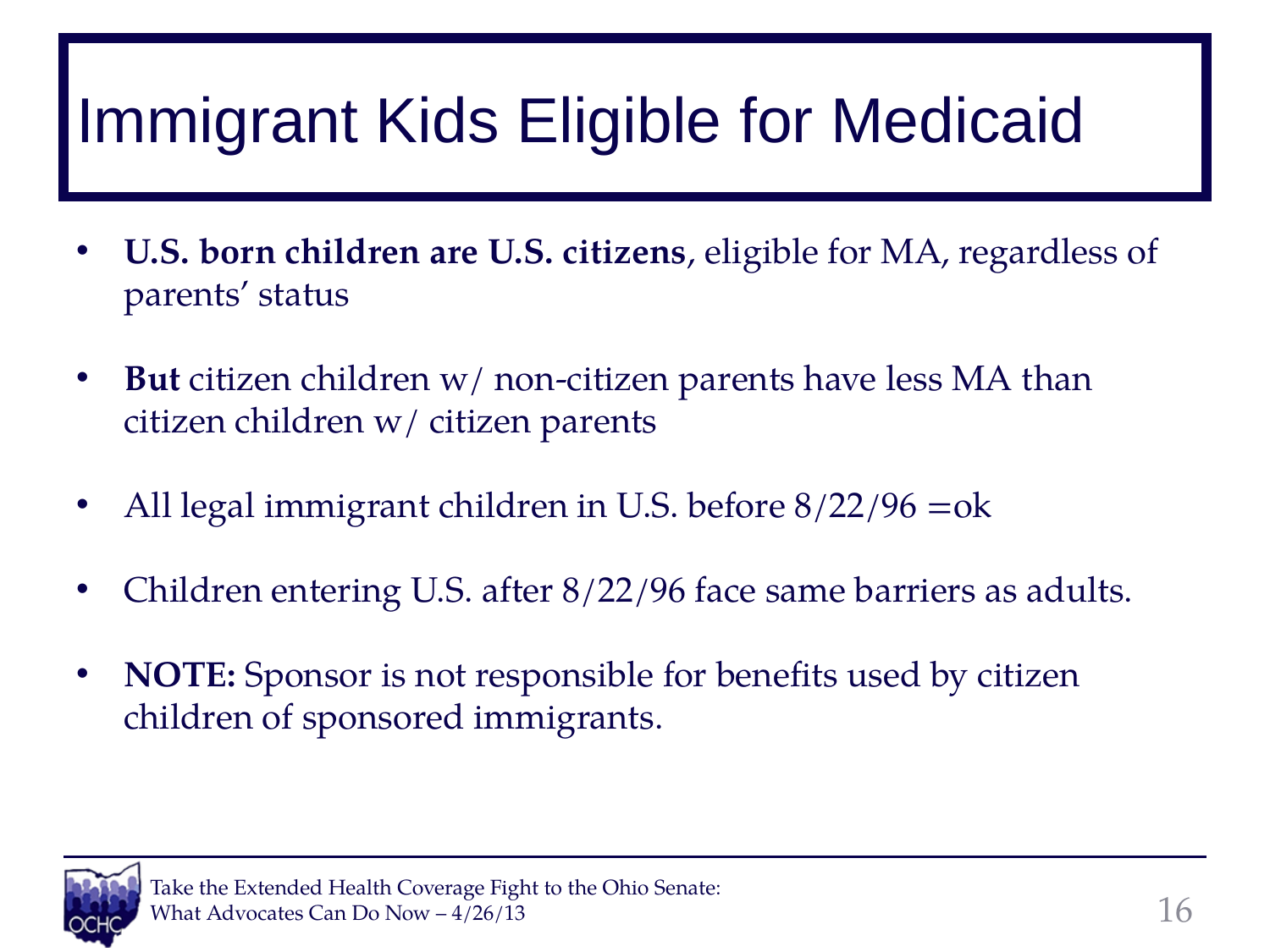

# Immigrant Kids Eligible for Medicaid
U.S. born children are U.S. citizens, eligible for MA, regardless of parents’ status

But citizen children w/ non-citizen parents have less MA than citizen children w/ citizen parents

All legal immigrant children in U.S. before 8/22/96 =ok

Children entering U.S. after 8/22/96 face same barriers as adults.

NOTE: Sponsor is not responsible for benefits used by citizen children of sponsored immigrants.
16